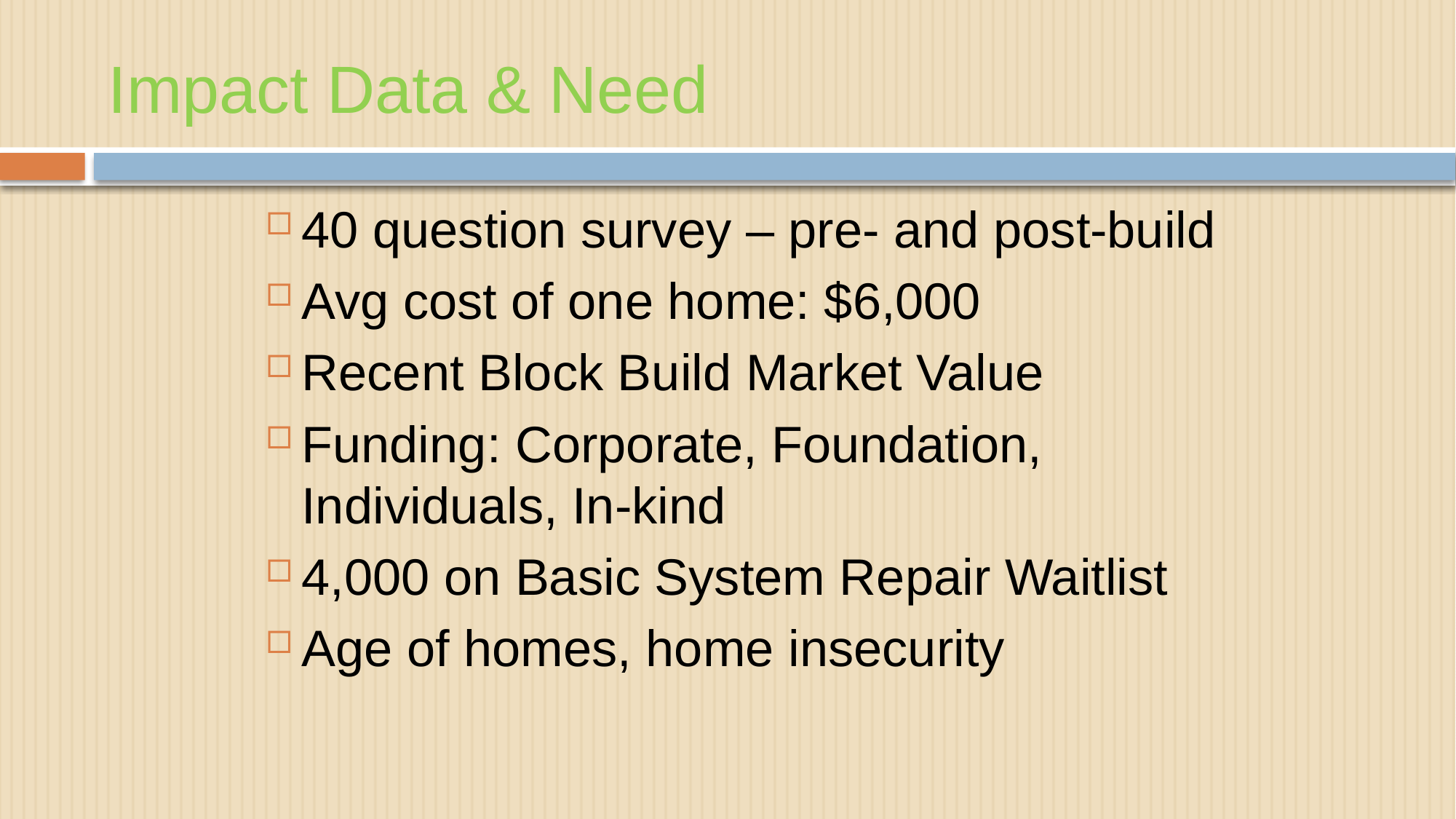

# Impact Data & Need
40 question survey – pre- and post-build
Avg cost of one home: $6,000
Recent Block Build Market Value
Funding: Corporate, Foundation, Individuals, In-kind
4,000 on Basic System Repair Waitlist
Age of homes, home insecurity